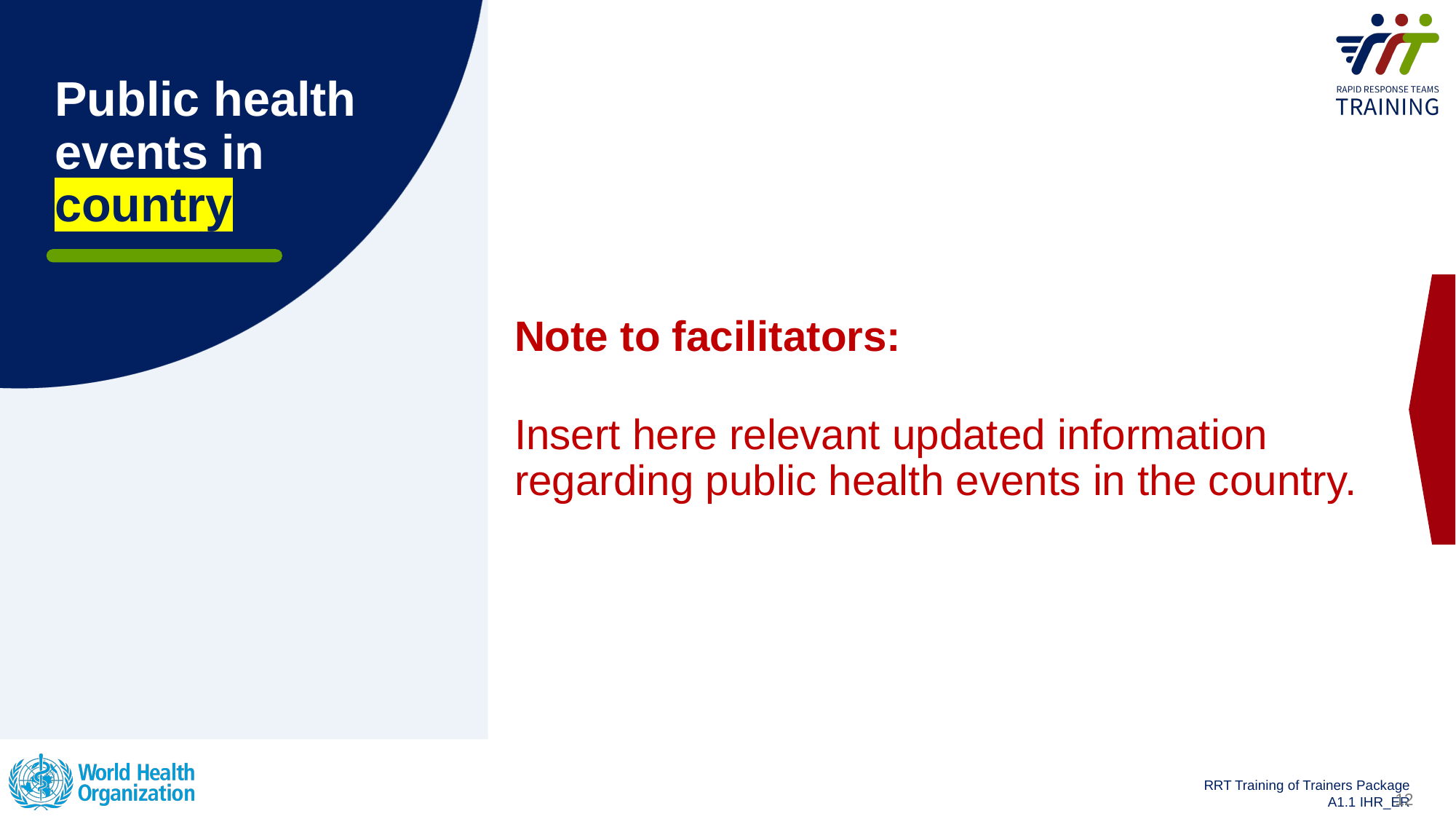

# Public health events in country
Note to facilitators:

Insert here relevant updated information regarding public health events in the country.